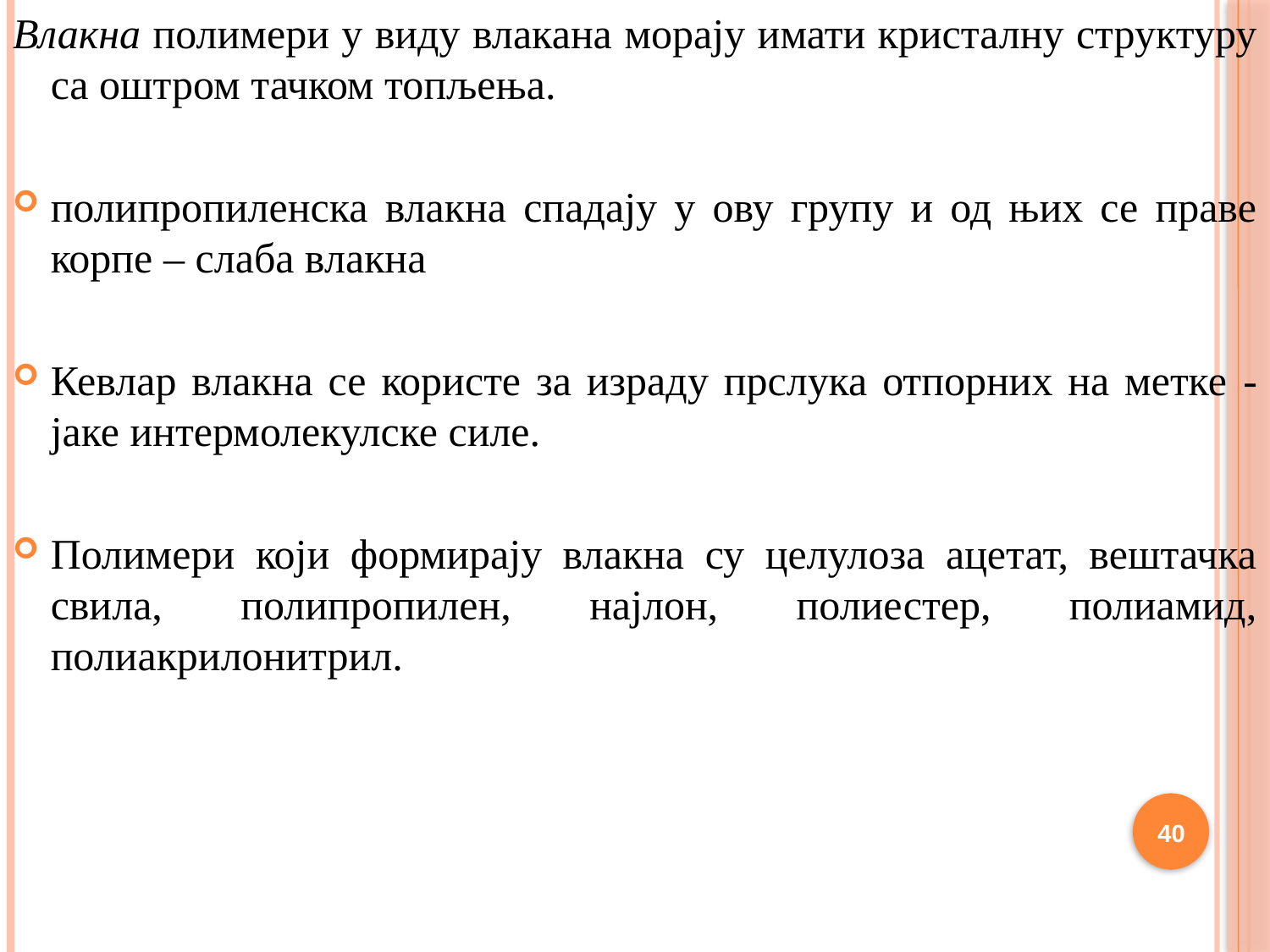

Влакна полимери у виду влакана морају имати кристалну структуру са оштром тачком топљења.

полипропиленска влакна спадају у ову групу и од њих се праве корпе – слаба влакна

Кевлар влакна се користе за израду прслука отпорних на метке -јаке интермолекулске силе.

Полимери који формирају влакна су целулоза ацетат, вештачка свила, полипропилен, најлон, полиестер, полиамид, полиакрилонитрил.

40